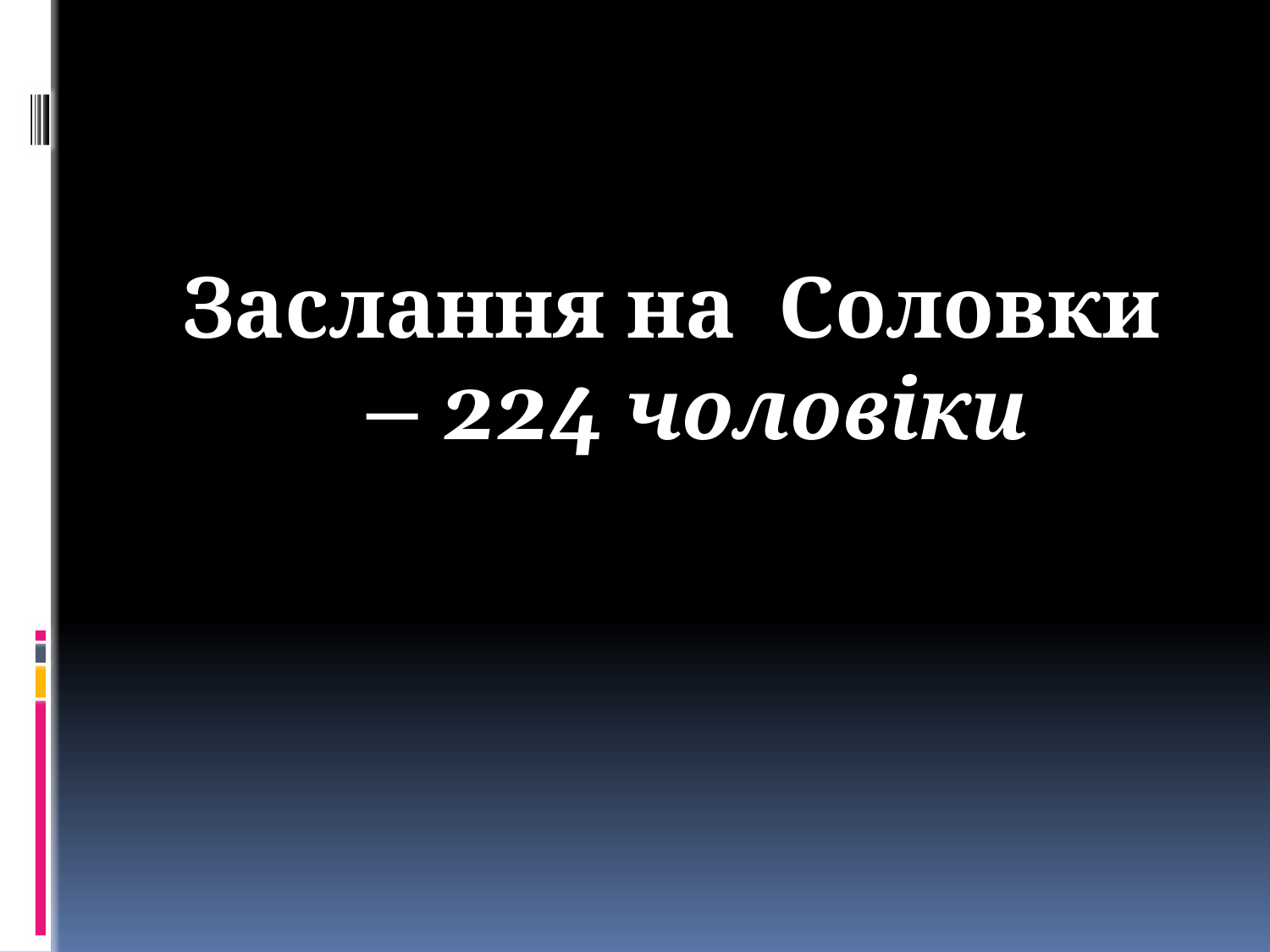

#
Заслання на  Соловки – 224 чоловіки